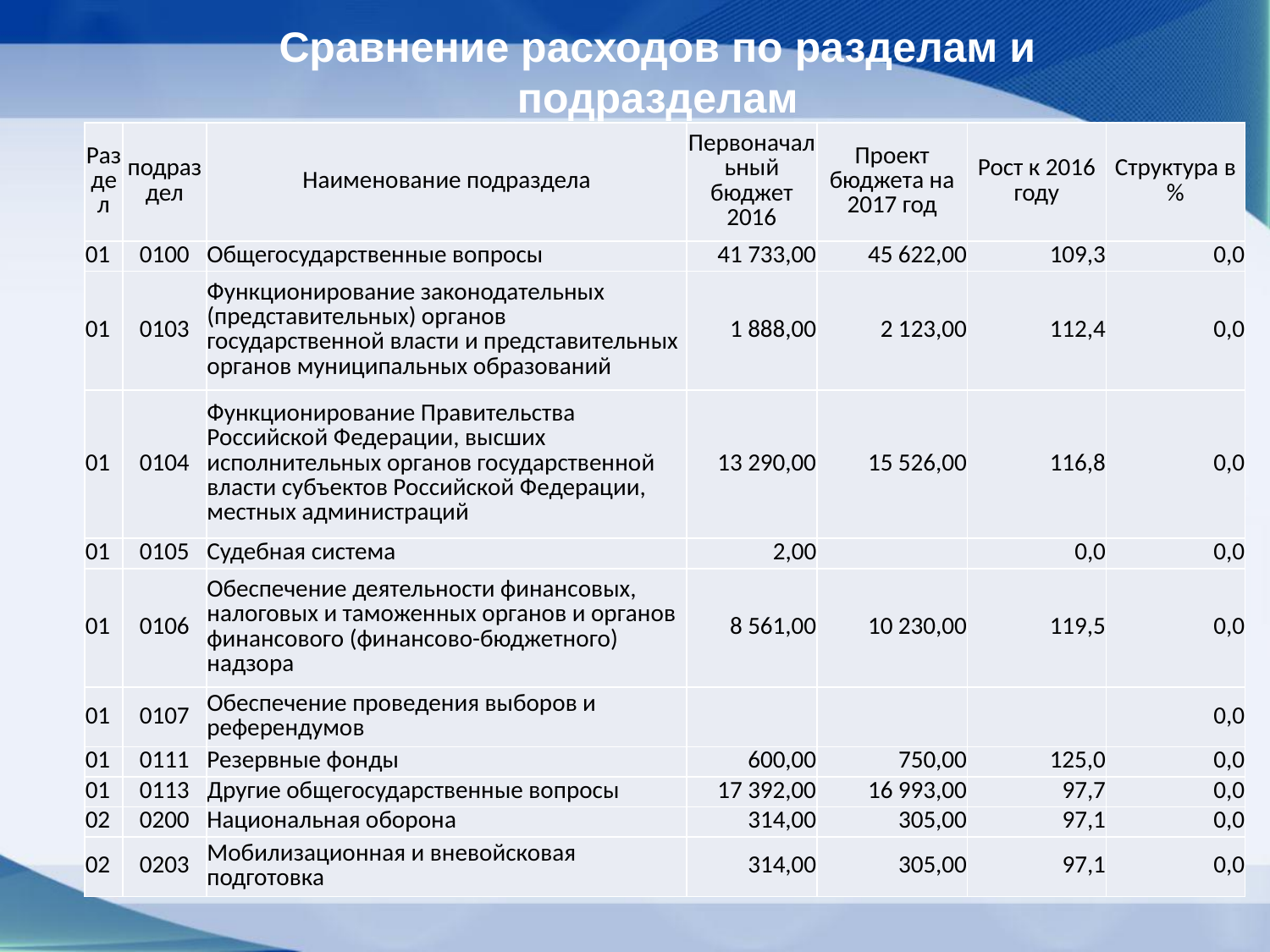

Сравнение расходов по разделам и подразделам
| Раздел | подраздел | Наименование подраздела | Первоначальный бюджет 2016 | Проект бюджета на 2017 год | Рост к 2016 году | Структура в % |
| --- | --- | --- | --- | --- | --- | --- |
| 01 | 0100 | Общегосударственные вопросы | 41 733,00 | 45 622,00 | 109,3 | 0,0 |
| 01 | 0103 | Функционирование законодательных (представительных) органов государственной власти и представительных органов муниципальных образований | 1 888,00 | 2 123,00 | 112,4 | 0,0 |
| 01 | 0104 | Функционирование Правительства Российской Федерации, высших исполнительных органов государственной власти субъектов Российской Федерации, местных администраций | 13 290,00 | 15 526,00 | 116,8 | 0,0 |
| 01 | 0105 | Судебная система | 2,00 |  | 0,0 | 0,0 |
| 01 | 0106 | Обеспечение деятельности финансовых, налоговых и таможенных органов и органов финансового (финансово-бюджетного) надзора | 8 561,00 | 10 230,00 | 119,5 | 0,0 |
| 01 | 0107 | Обеспечение проведения выборов и референдумов |  |  |  | 0,0 |
| 01 | 0111 | Резервные фонды | 600,00 | 750,00 | 125,0 | 0,0 |
| 01 | 0113 | Другие общегосударственные вопросы | 17 392,00 | 16 993,00 | 97,7 | 0,0 |
| 02 | 0200 | Национальная оборона | 314,00 | 305,00 | 97,1 | 0,0 |
| 02 | 0203 | Мобилизационная и вневойсковая подготовка | 314,00 | 305,00 | 97,1 | 0,0 |